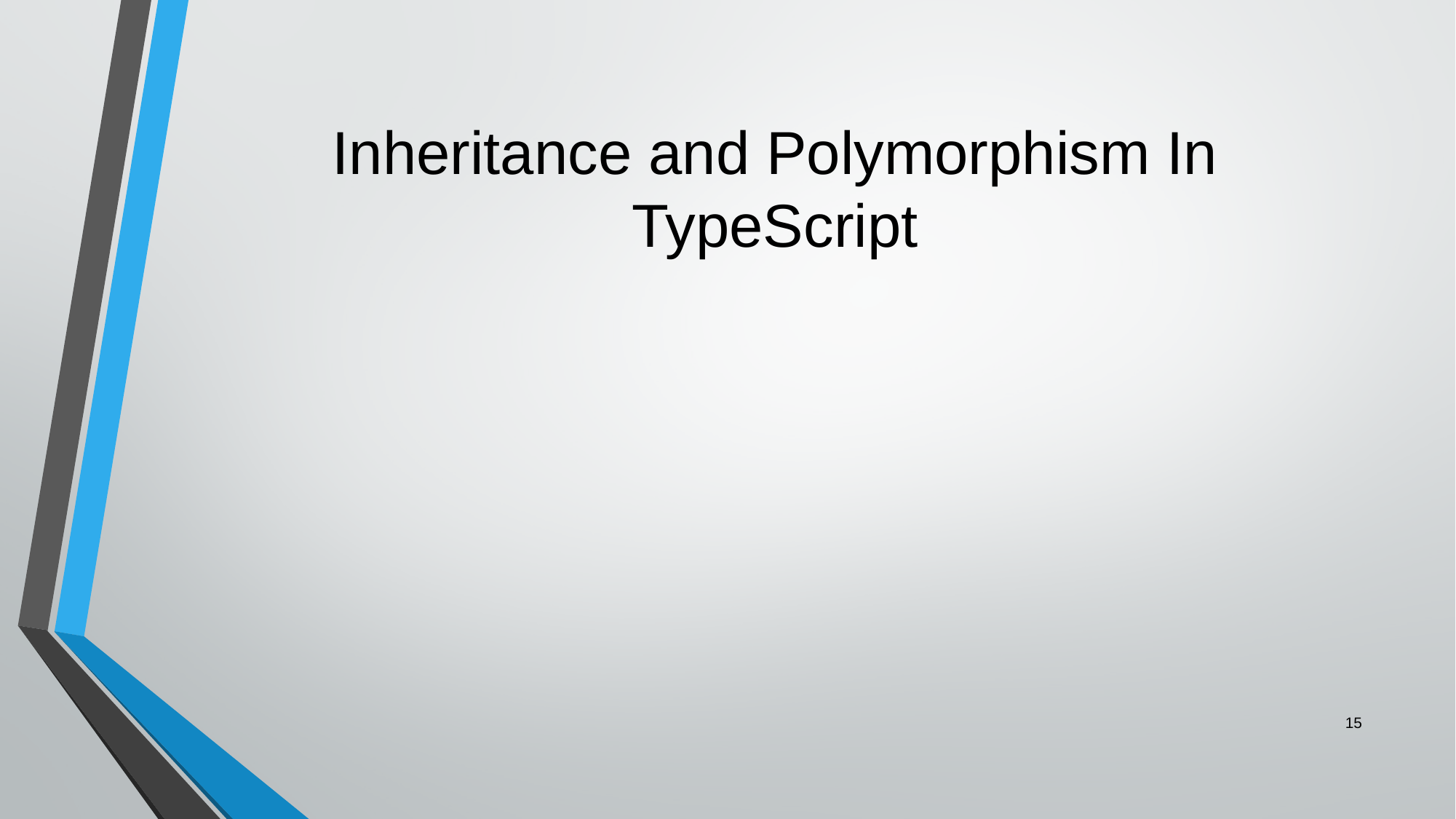

# Inheritance and Polymorphism In TypeScript

15